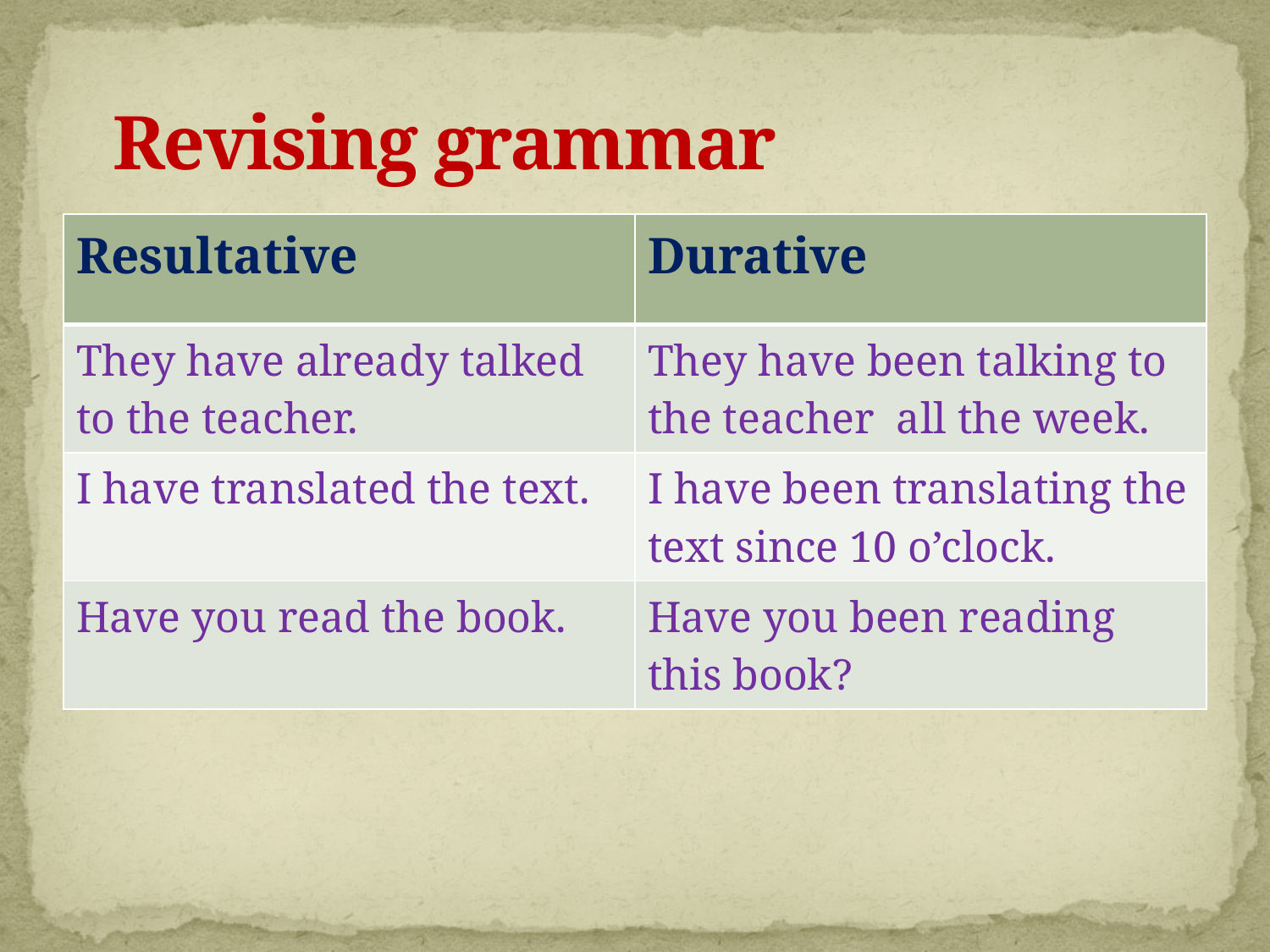

# Revising grammar
| Resultative | Durative |
| --- | --- |
| They have already talked to the teacher. | They have been talking to the teacher all the week. |
| I have translated the text. | I have been translating the text since 10 o’clock. |
| Have you read the book. | Have you been reading this book? |